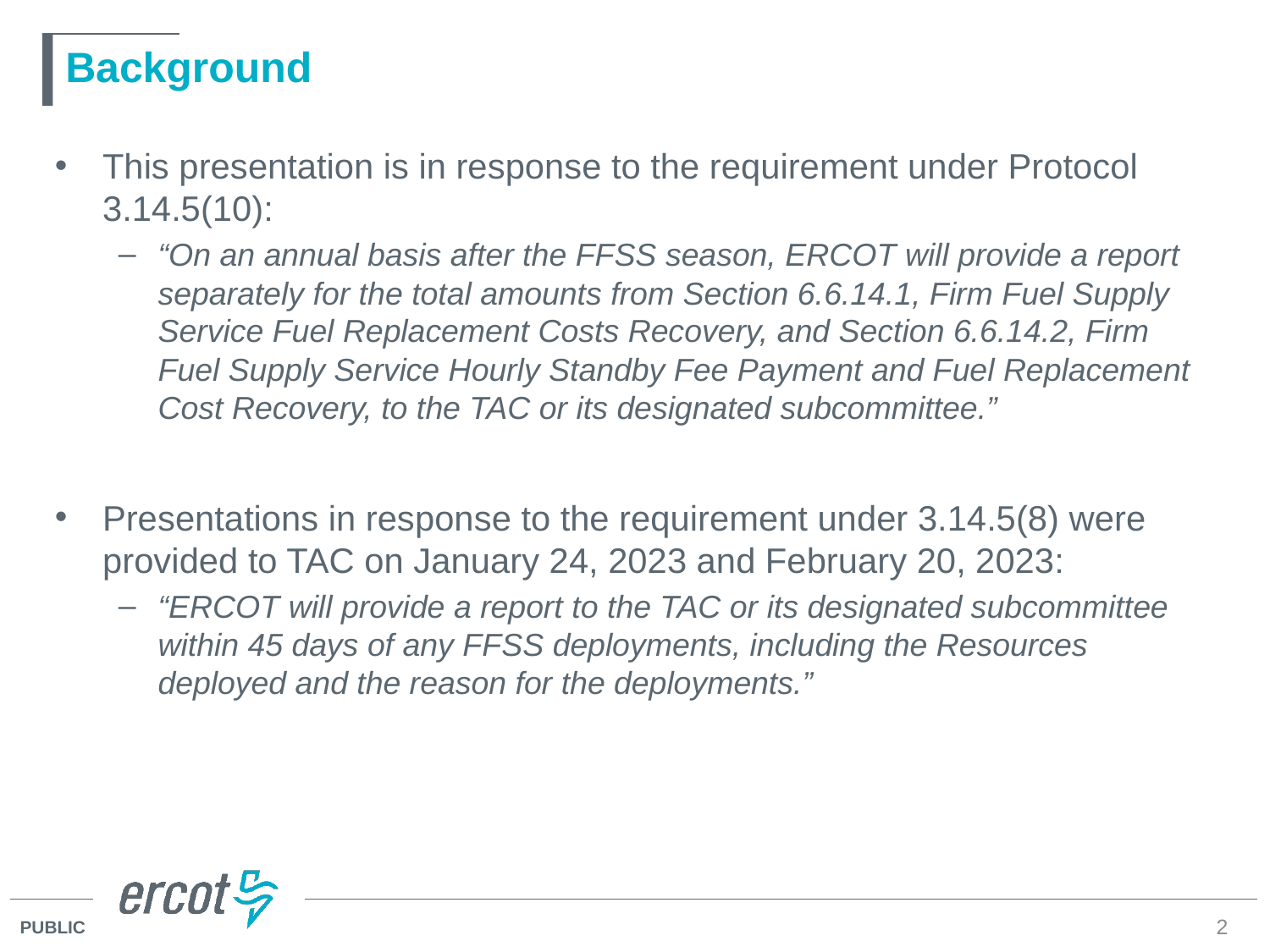

# Background
This presentation is in response to the requirement under Protocol 3.14.5(10):
“On an annual basis after the FFSS season, ERCOT will provide a report separately for the total amounts from Section 6.6.14.1, Firm Fuel Supply Service Fuel Replacement Costs Recovery, and Section 6.6.14.2, Firm Fuel Supply Service Hourly Standby Fee Payment and Fuel Replacement Cost Recovery, to the TAC or its designated subcommittee.”

Presentations in response to the requirement under 3.14.5(8) were provided to TAC on January 24, 2023 and February 20, 2023:
“ERCOT will provide a report to the TAC or its designated subcommittee within 45 days of any FFSS deployments, including the Resources deployed and the reason for the deployments.”

2